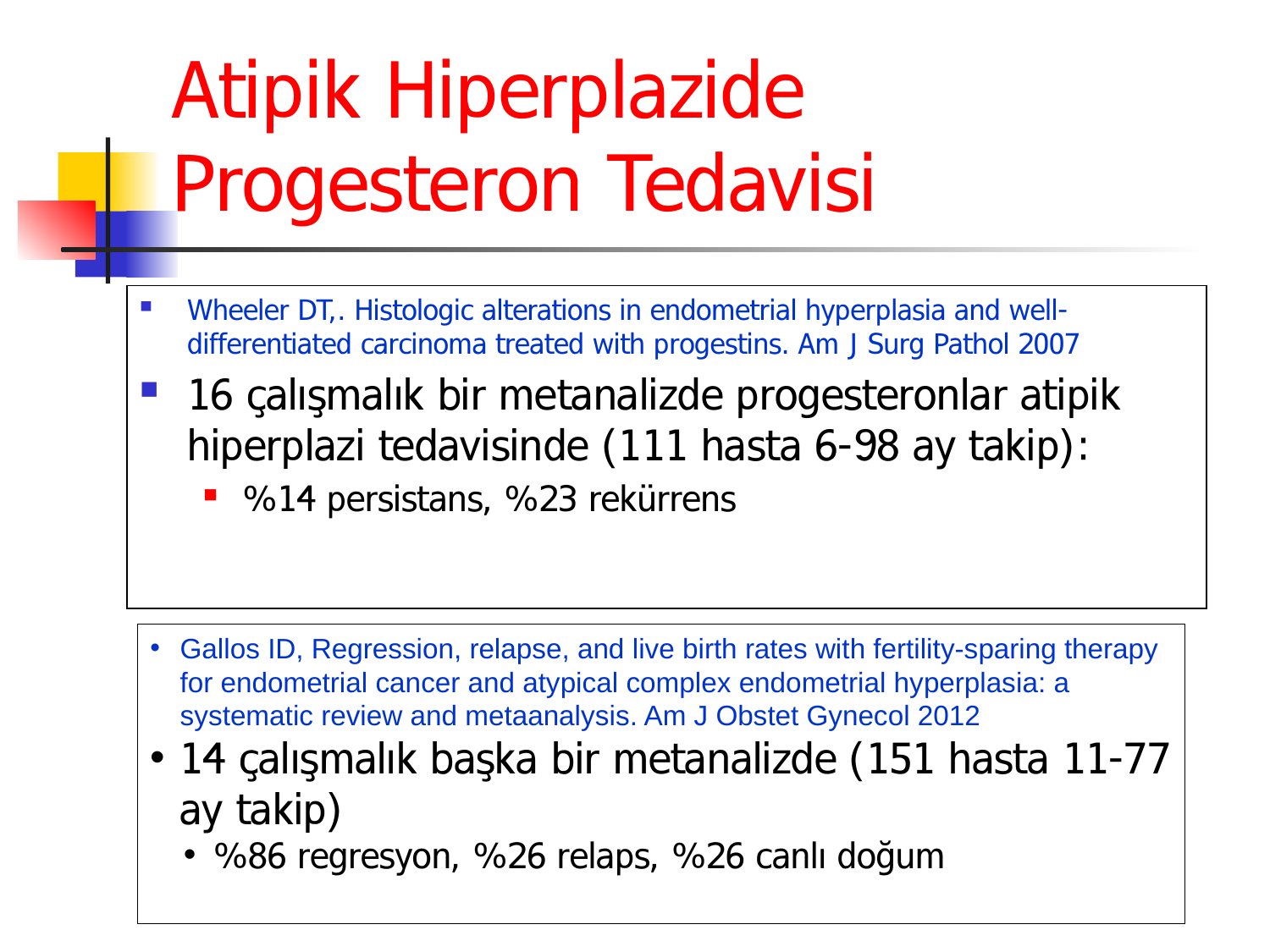

# Atipik Hiperplazide Progesteron Tedavisi
Wheeler DT,. Histologic alterations in endometrial hyperplasia and well-differentiated carcinoma treated with progestins. Am J Surg Pathol 2007
16 çalışmalık bir metanalizde progesteronlar atipik hiperplazi tedavisinde (111 hasta 6-98 ay takip):
%14 persistans, %23 rekürrens

Gallos ID, Regression, relapse, and live birth rates with fertility-sparing therapy for endometrial cancer and atypical complex endometrial hyperplasia: a systematic review and metaanalysis. Am J Obstet Gynecol 2012
14 çalışmalık başka bir metanalizde (151 hasta 11-77 ay takip)
%86 regresyon, %26 relaps, %26 canlı doğum